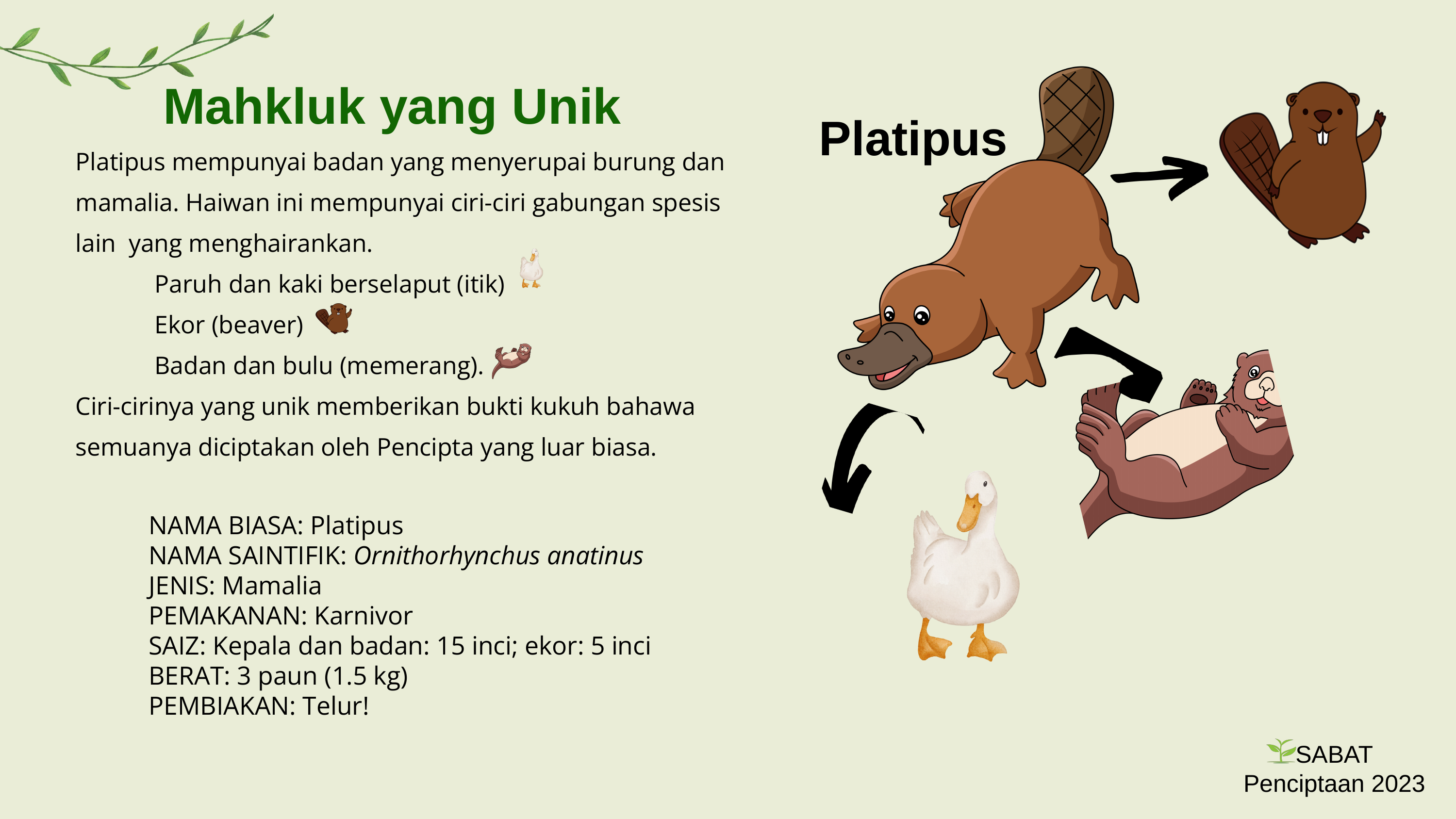

Mahkluk yang Unik

Platipus
Platipus mempunyai badan yang menyerupai burung dan mamalia. Haiwan ini mempunyai ciri-ciri gabungan spesis lain  yang menghairankan.
 Paruh dan kaki berselaput (itik)
 Ekor (beaver)
 Badan dan bulu (memerang).
Ciri-cirinya yang unik memberikan bukti kukuh bahawa semuanya diciptakan oleh Pencipta yang luar biasa.

NAMA BIASA: Platipus
NAMA SAINTIFIK: Ornithorhynchus anatinus
JENIS: Mamalia
PEMAKANAN: Karnivor
SAIZ: Kepala dan badan: 15 inci; ekor: 5 inci
BERAT: 3 paun (1.5 kg)
PEMBIAKAN: Telur!
SABAT
Penciptaan 2023